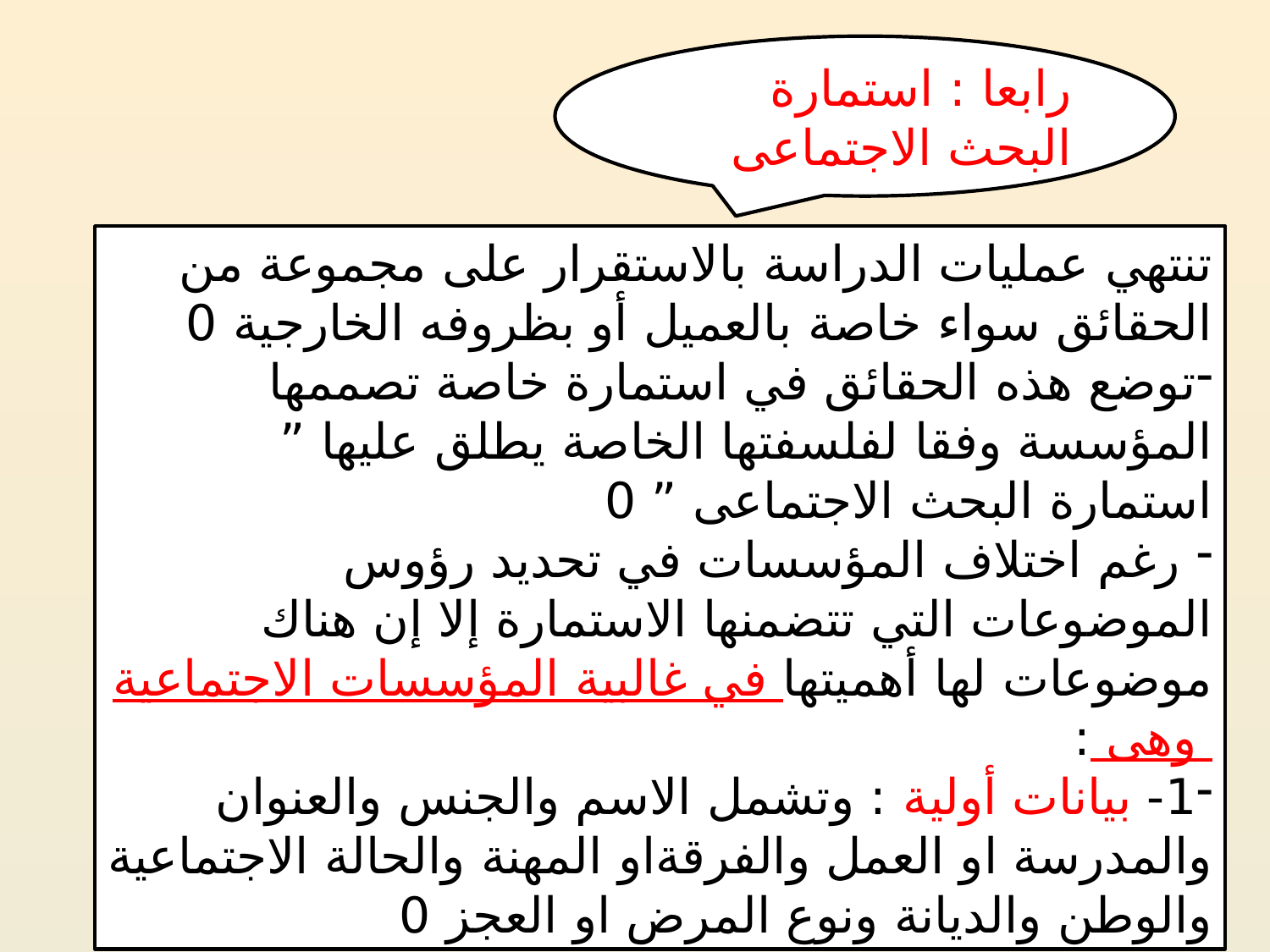

رابعا : استمارة البحث الاجتماعى
تنتهي عمليات الدراسة بالاستقرار على مجموعة من الحقائق سواء خاصة بالعميل أو بظروفه الخارجية 0
توضع هذه الحقائق في استمارة خاصة تصممها المؤسسة وفقا لفلسفتها الخاصة يطلق عليها ” استمارة البحث الاجتماعى ” 0
 رغم اختلاف المؤسسات في تحديد رؤوس الموضوعات التي تتضمنها الاستمارة إلا إن هناك موضوعات لها أهميتها في غالبية المؤسسات الاجتماعية  وهى :
1- بيانات أولية : وتشمل الاسم والجنس والعنوان والمدرسة او العمل والفرقةاو المهنة والحالة الاجتماعية والوطن والديانة ونوع المرض او العجز 0